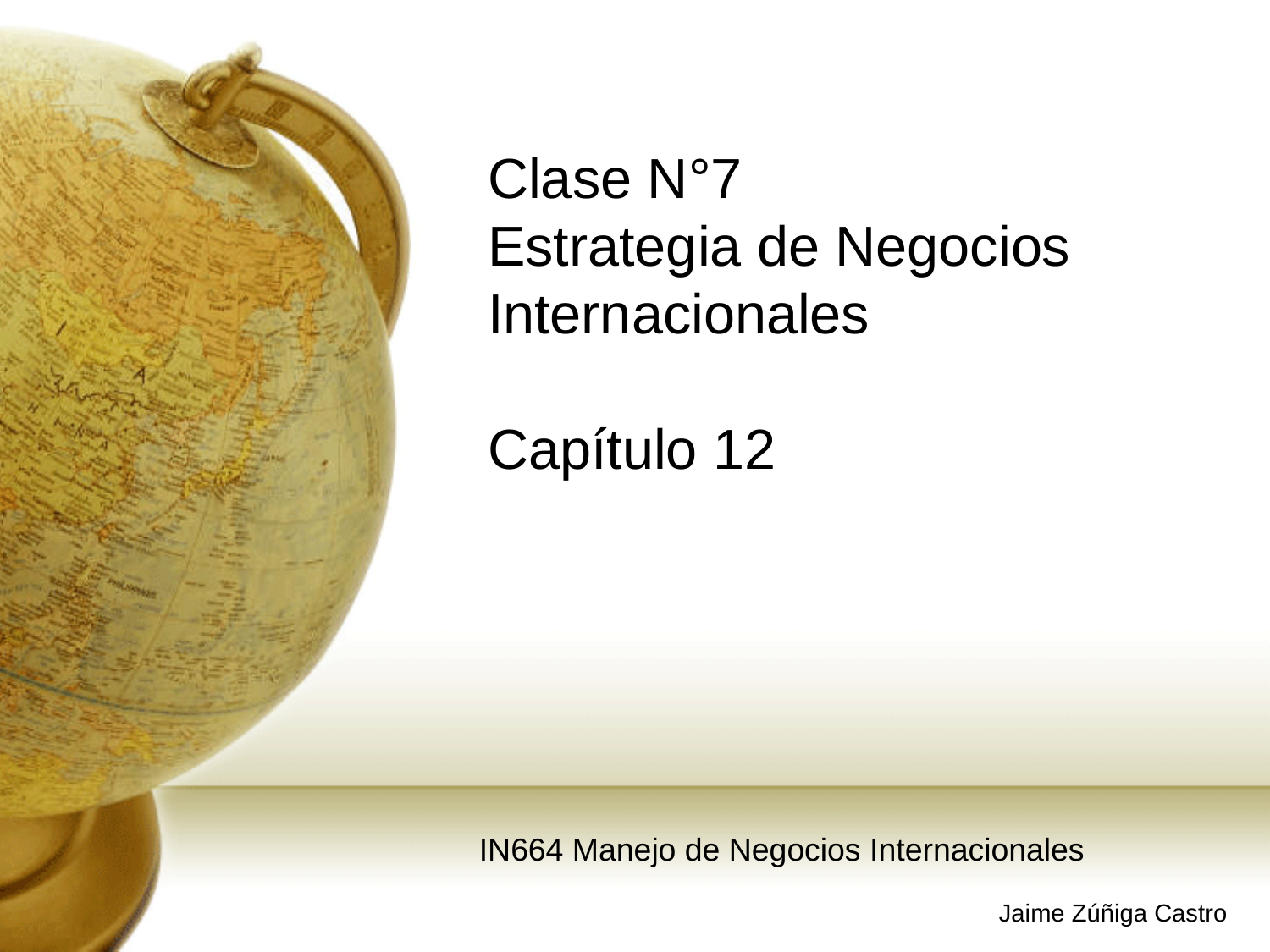

# Clase N°7 Estrategia de Negocios Internacionales Capítulo 12
IN664 Manejo de Negocios Internacionales
Jaime Zúñiga Castro